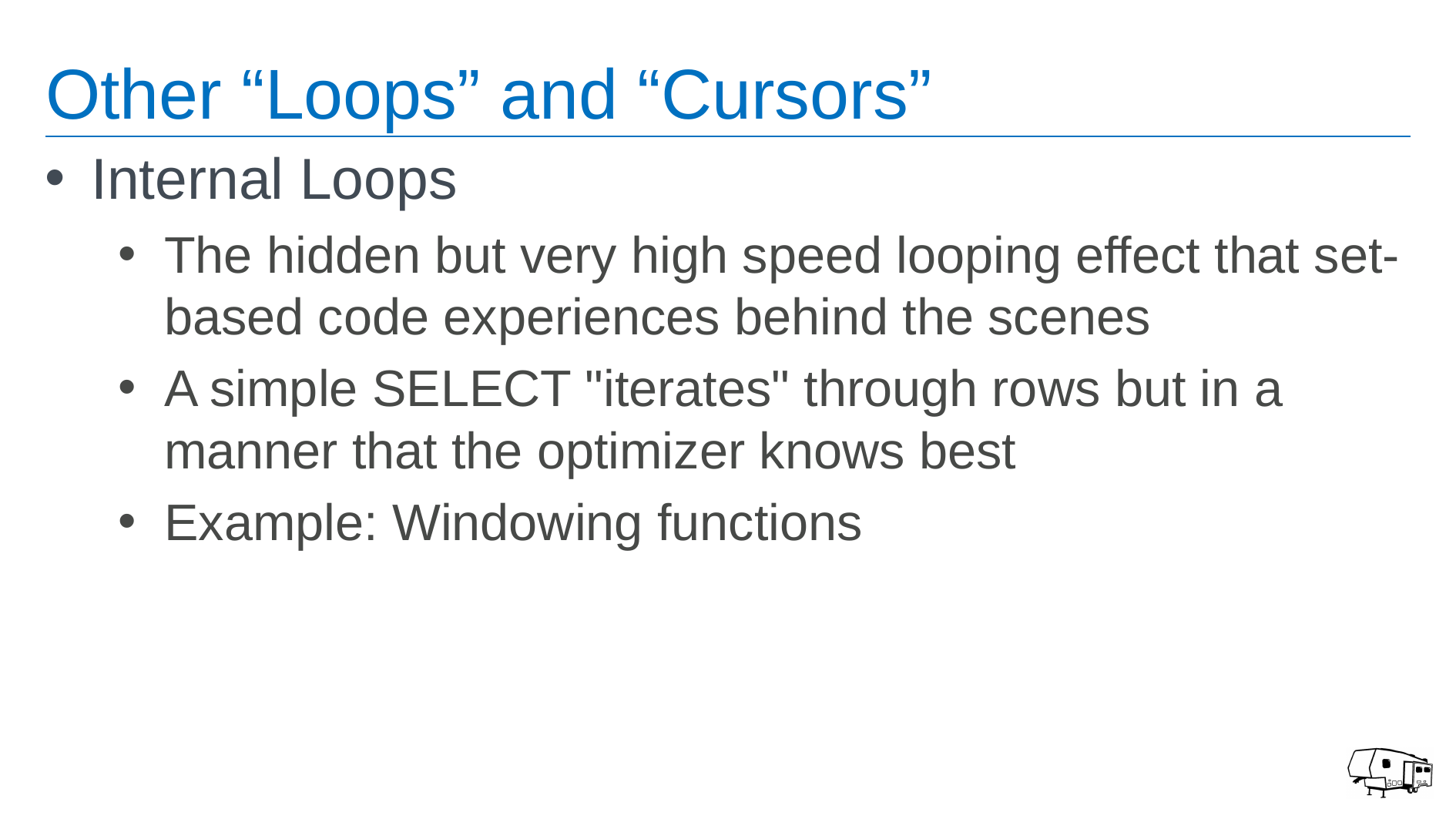

# Other “Loops” and “Cursors”
Internal Loops
The hidden but very high speed looping effect that set-based code experiences behind the scenes
A simple SELECT "iterates" through rows but in a manner that the optimizer knows best
Example: Windowing functions